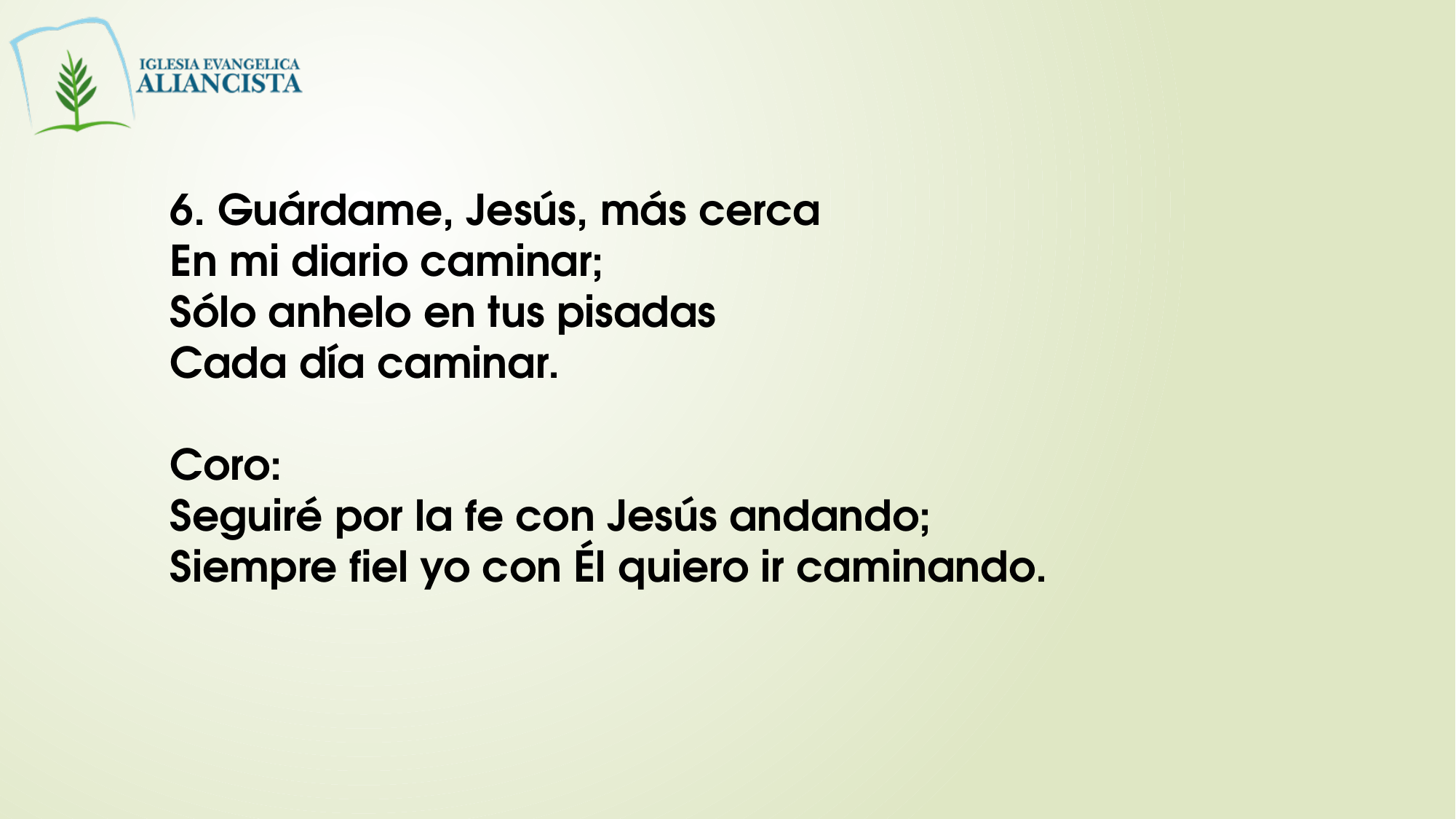

6. Guárdame, Jesús, más cerca
En mi diario caminar;
Sólo anhelo en tus pisadas
Cada día caminar.

Coro:
Seguiré por la fe con Jesús andando;
Siempre fiel yo con Él quiero ir caminando.